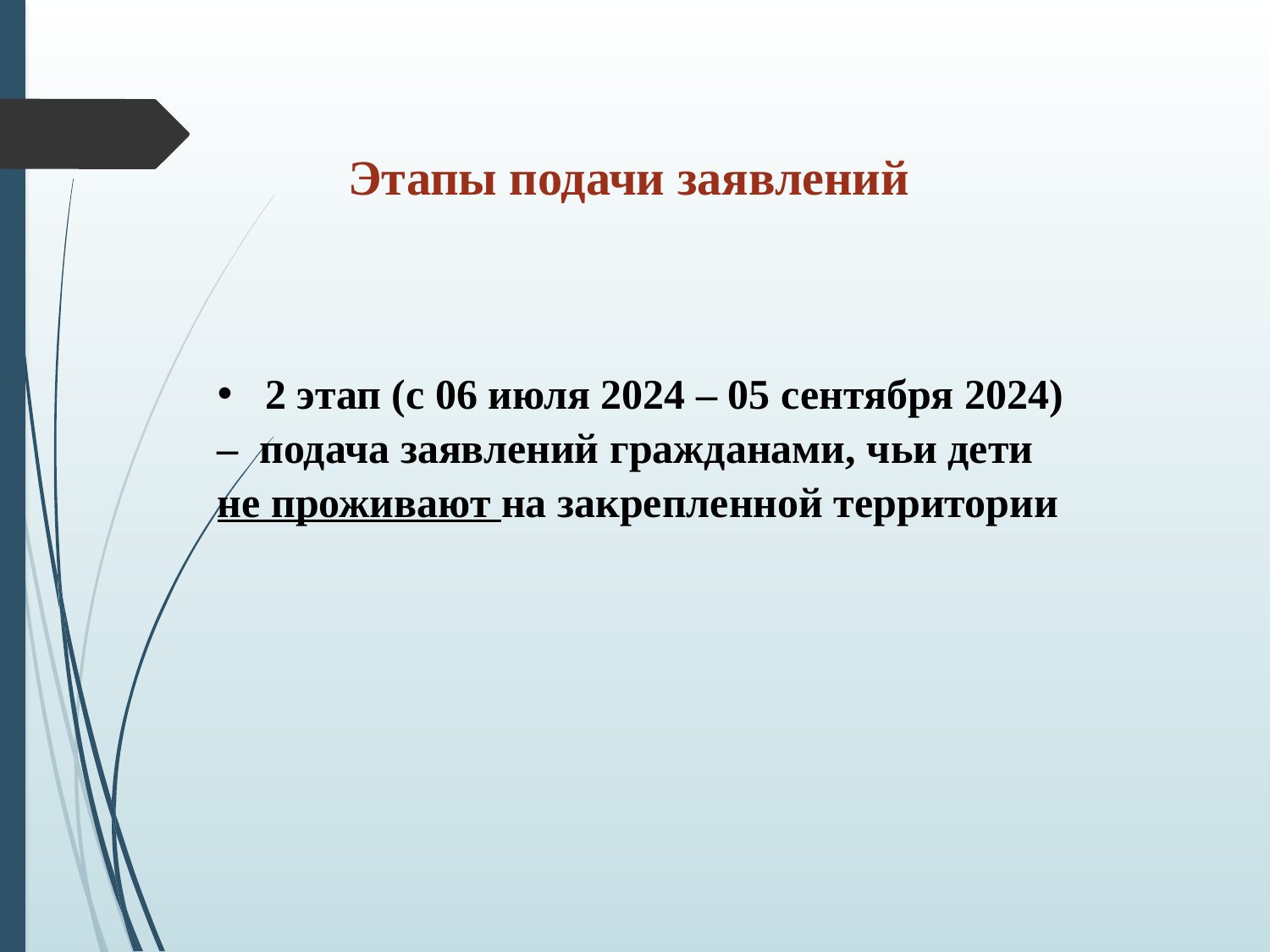

Этапы подачи заявлений
2 этап (с 06 июля 2024 – 05 сентября 2024)
–  подача заявлений гражданами, чьи дети
не проживают на закрепленной территории